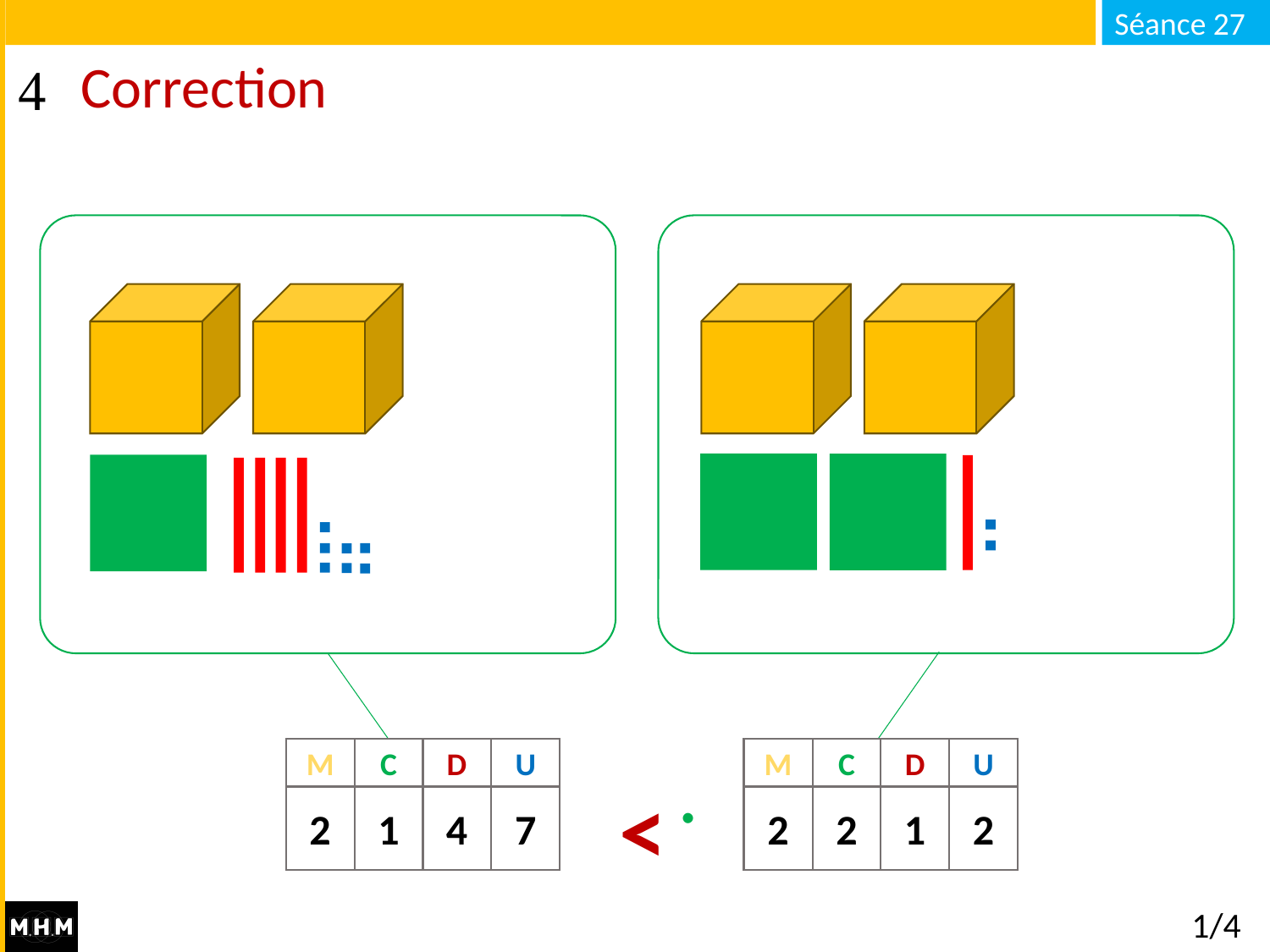

# Correction

…	    	 …	    	 …
M
C
D
U
2
1
4
7
M
C
D
U
2
2
1
2
<
1/4